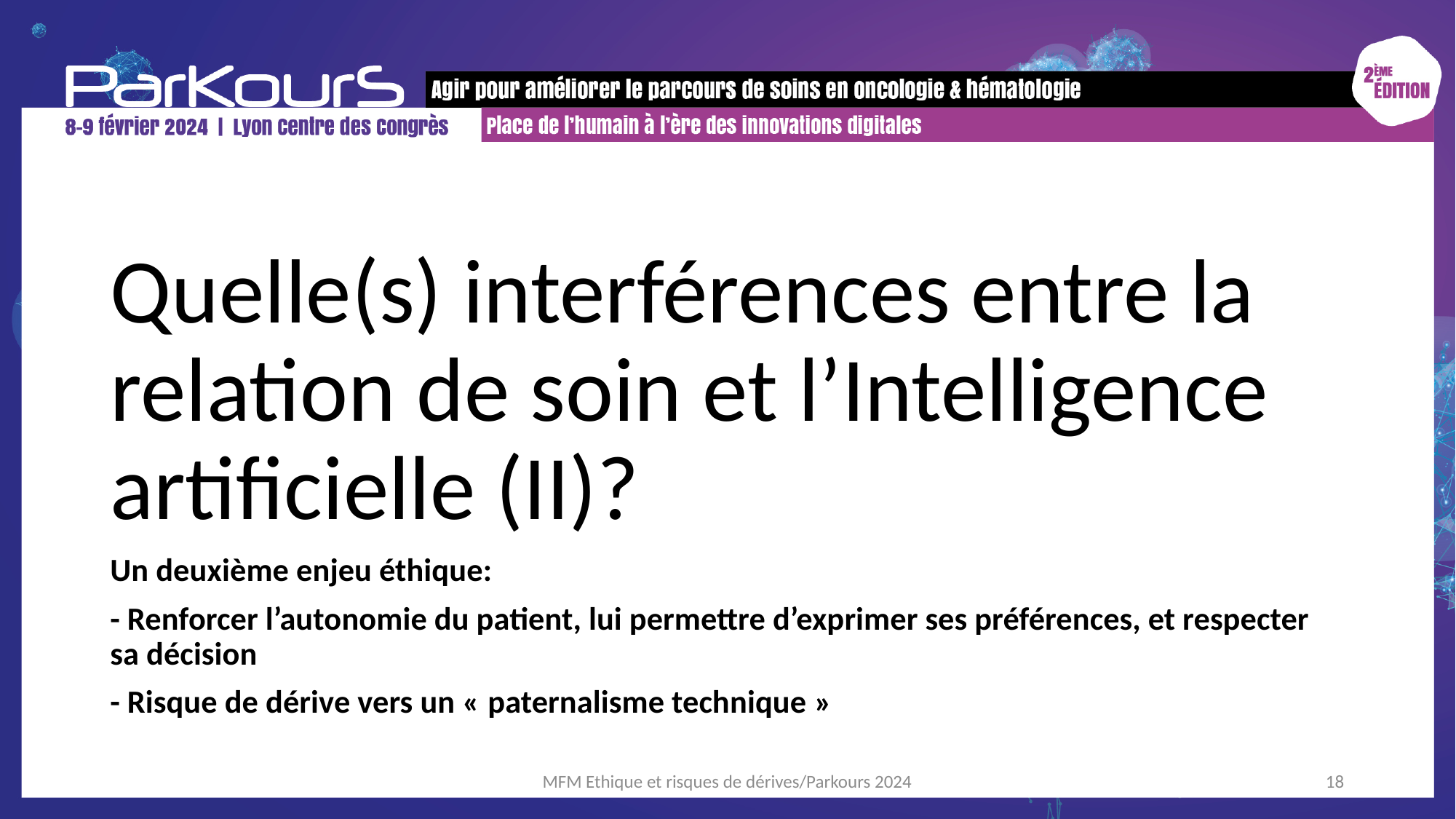

# Quelle(s) interférences entre la relation de soin et l’Intelligence artificielle (II)?
Un deuxième enjeu éthique:
- Renforcer l’autonomie du patient, lui permettre d’exprimer ses préférences, et respecter sa décision
- Risque de dérive vers un « paternalisme technique »
MFM Ethique et risques de dérives/Parkours 2024
18